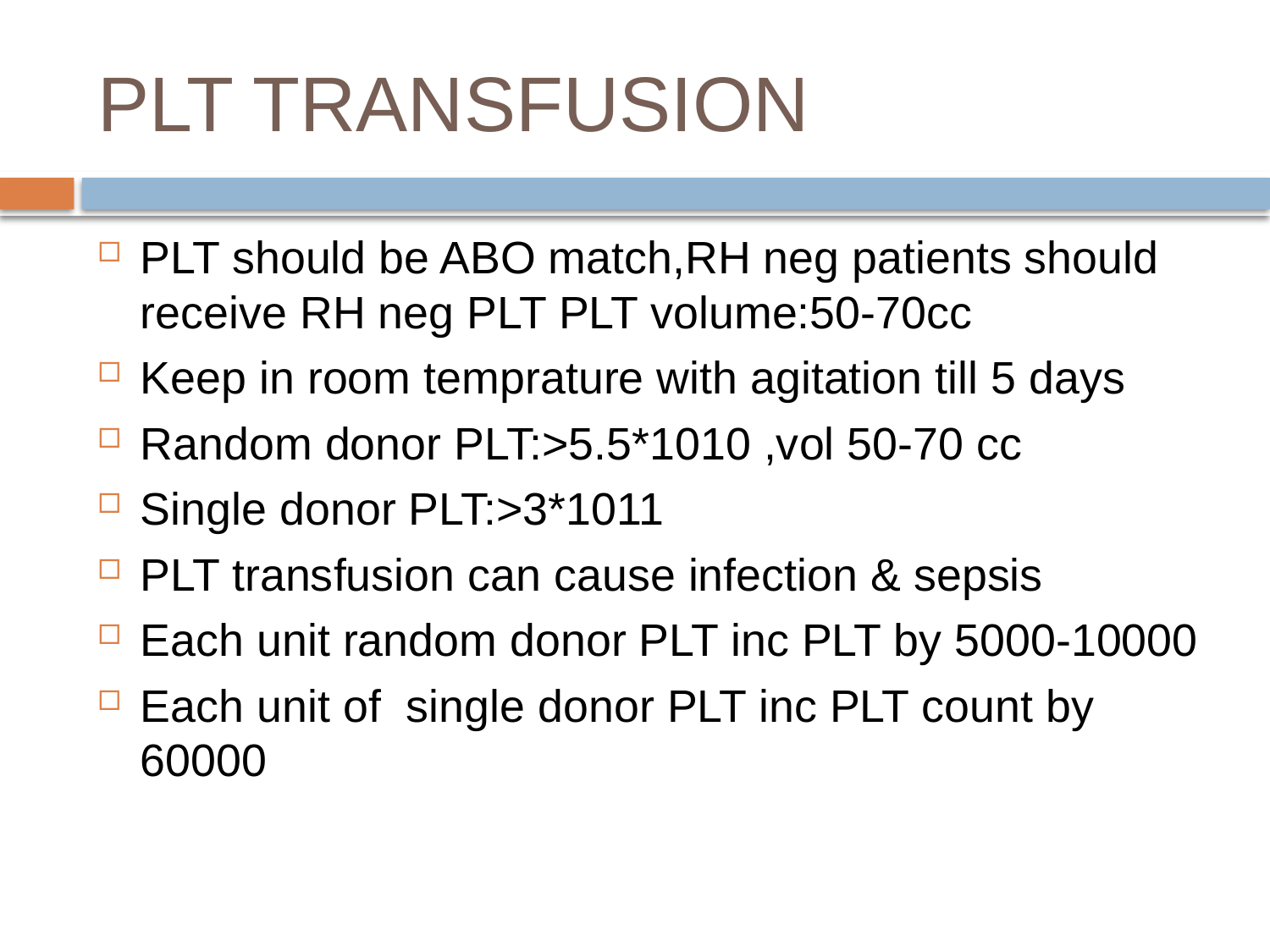

# PLT TRANSFUSION
PLT should be ABO match,RH neg patients should receive RH neg PLT PLT volume:50-70cc
Keep in room temprature with agitation till 5 days
Random donor PLT:>5.5*1010 ,vol 50-70 cc
Single donor PLT:>3*1011
PLT transfusion can cause infection & sepsis
Each unit random donor PLT inc PLT by 5000-10000
Each unit of  single donor PLT inc PLT count by 60000